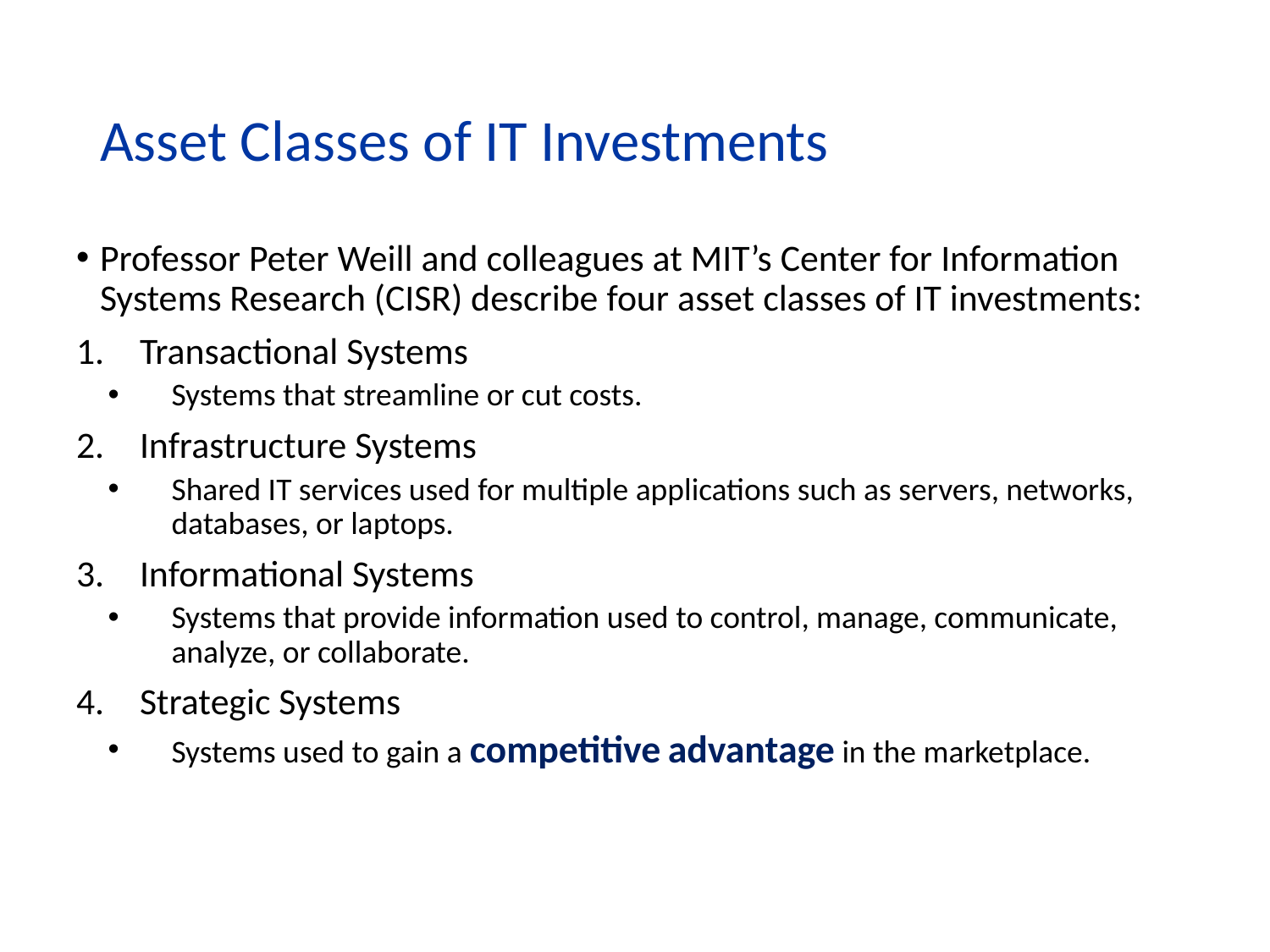

# Asset Classes of IT Investments
Professor Peter Weill and colleagues at MIT’s Center for Information Systems Research (CISR) describe four asset classes of IT investments:
Transactional Systems
Systems that streamline or cut costs.
Infrastructure Systems
Shared IT services used for multiple applications such as servers, networks, databases, or laptops.
Informational Systems
Systems that provide information used to control, manage, communicate, analyze, or collaborate.
Strategic Systems
Systems used to gain a competitive advantage in the marketplace.